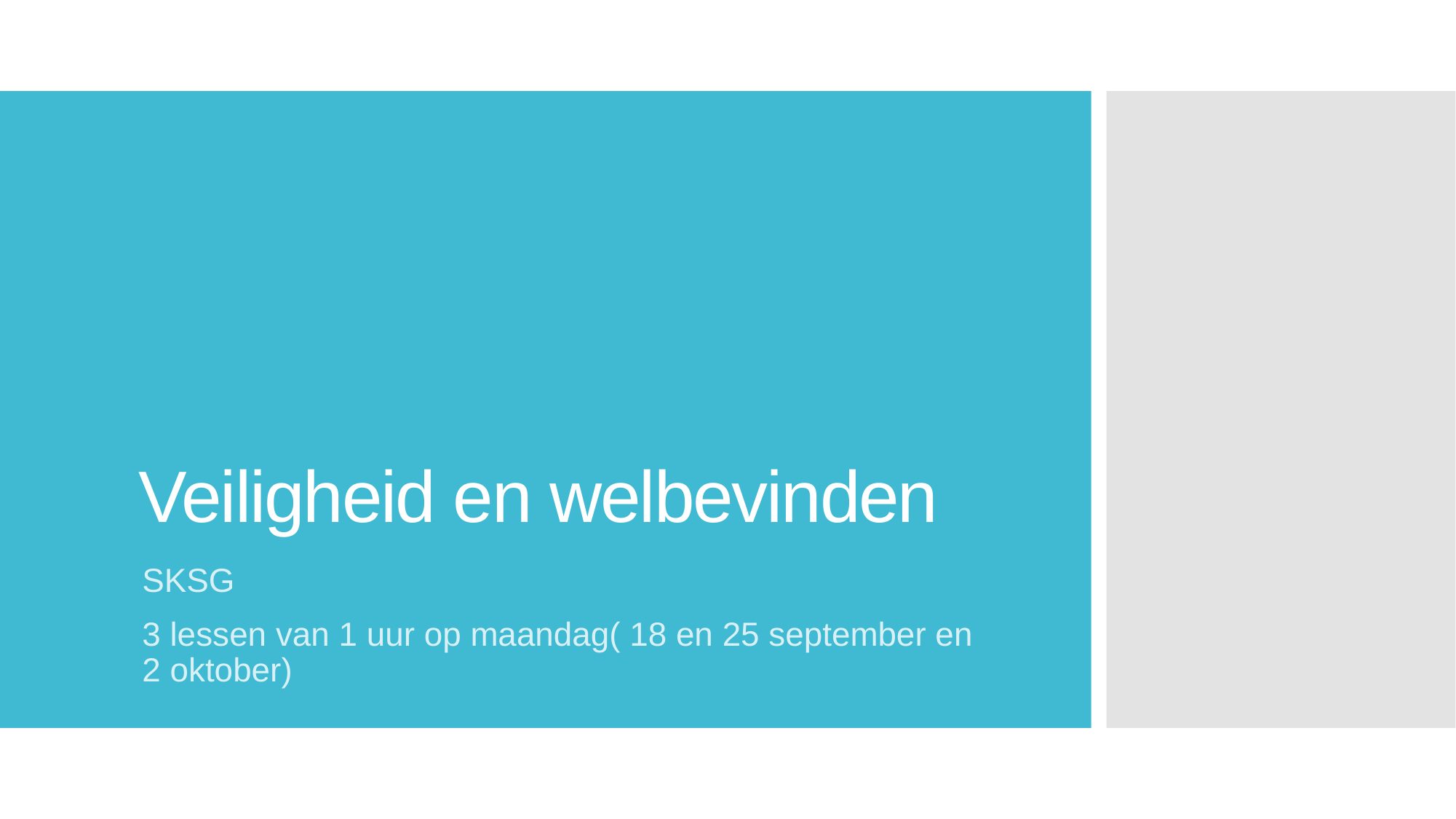

# Veiligheid en welbevinden
SKSG
3 lessen van 1 uur op maandag( 18 en 25 september en 2 oktober)